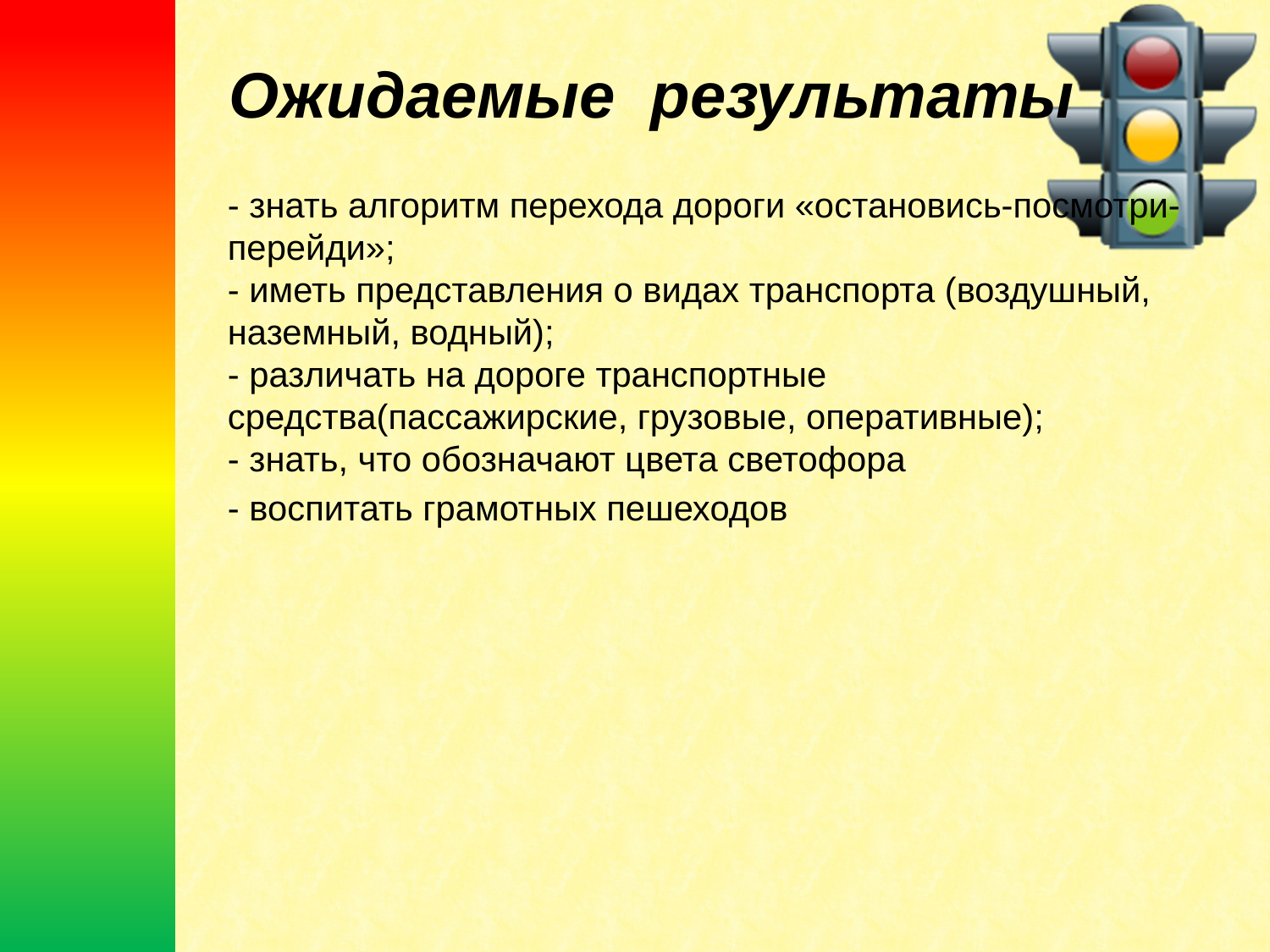

# Ожидаемые  результаты
- знать алгоритм перехода дороги «остановись-посмотри-перейди»;
- иметь представления о видах транспорта (воздушный, наземный, водный);
- различать на дороге транспортные средства(пассажирские, грузовые, оперативные);
- знать, что обозначают цвета светофора
- воспитать грамотных пешеходов